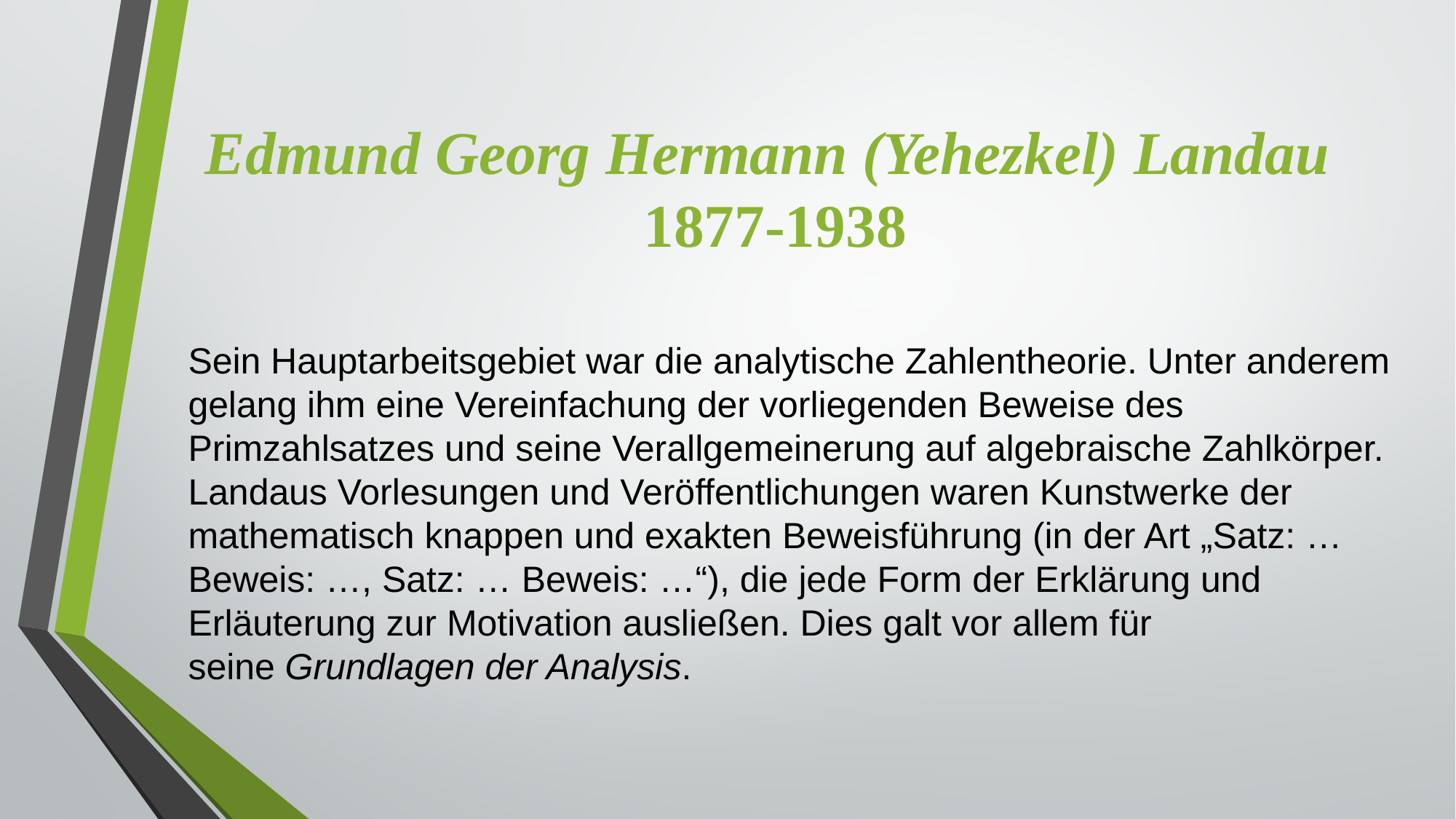

# Edmund Georg Hermann (Yehezkel) Landau 1877-1938
Sein Hauptarbeitsgebiet war die analytische Zahlentheorie. Unter anderem gelang ihm eine Vereinfachung der vorliegenden Beweise des Primzahlsatzes und seine Verallgemeinerung auf algebraische Zahlkörper. Landaus Vorlesungen und Veröffentlichungen waren Kunstwerke der mathematisch knappen und exakten Beweisführung (in der Art „Satz: … Beweis: …, Satz: … Beweis: …“), die jede Form der Erklärung und Erläuterung zur Motivation ausließen. Dies galt vor allem für seine Grundlagen der Analysis.